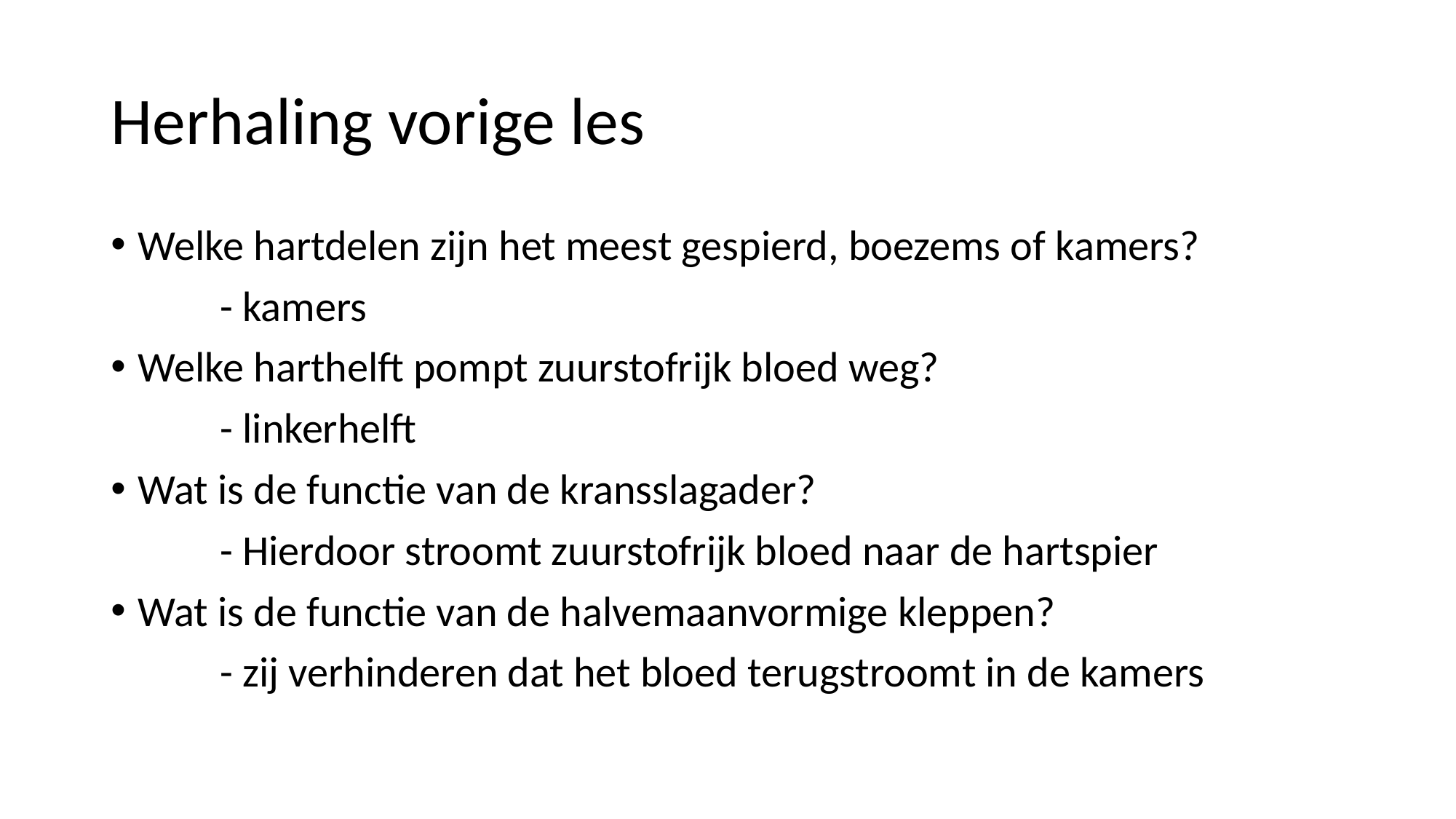

# Herhaling vorige les
Welke hartdelen zijn het meest gespierd, boezems of kamers?
	- kamers
Welke harthelft pompt zuurstofrijk bloed weg?
	- linkerhelft
Wat is de functie van de kransslagader?
  	- Hierdoor stroomt zuurstofrijk bloed naar de hartspier
Wat is de functie van de halvemaanvormige kleppen?
	- zij verhinderen dat het bloed terugstroomt in de kamers